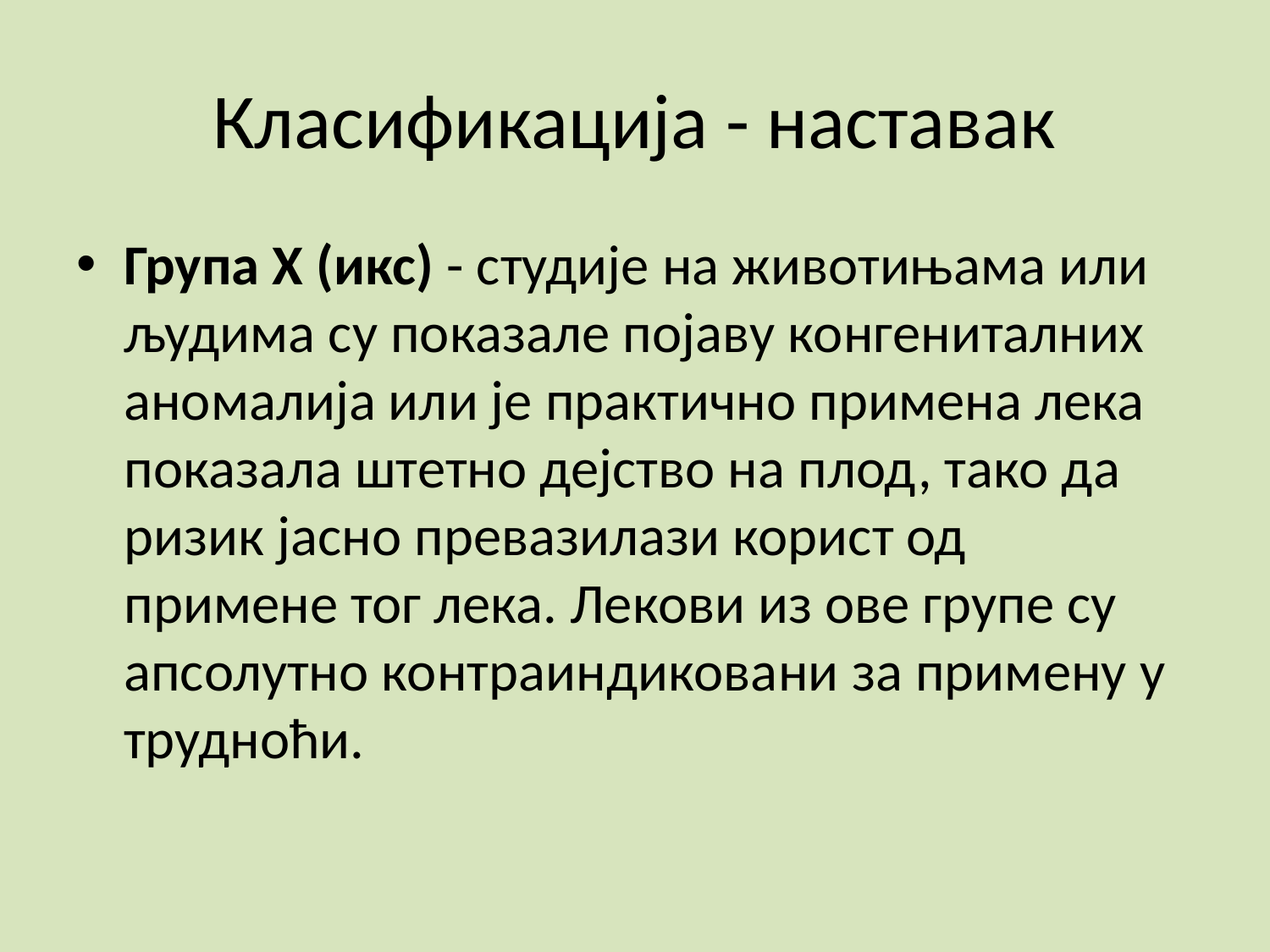

# Класификација - наставак
Група X (икс) - студије на животињама или људима су показале поја­ву конгениталних аномалија или је практично примена лека показала штетно дејство на плод, тако да ризик јасно превазилази корист од примене тог лека. Лекови из ове групе су апсолутно контраиндикова­ни за примену у трудноћи.